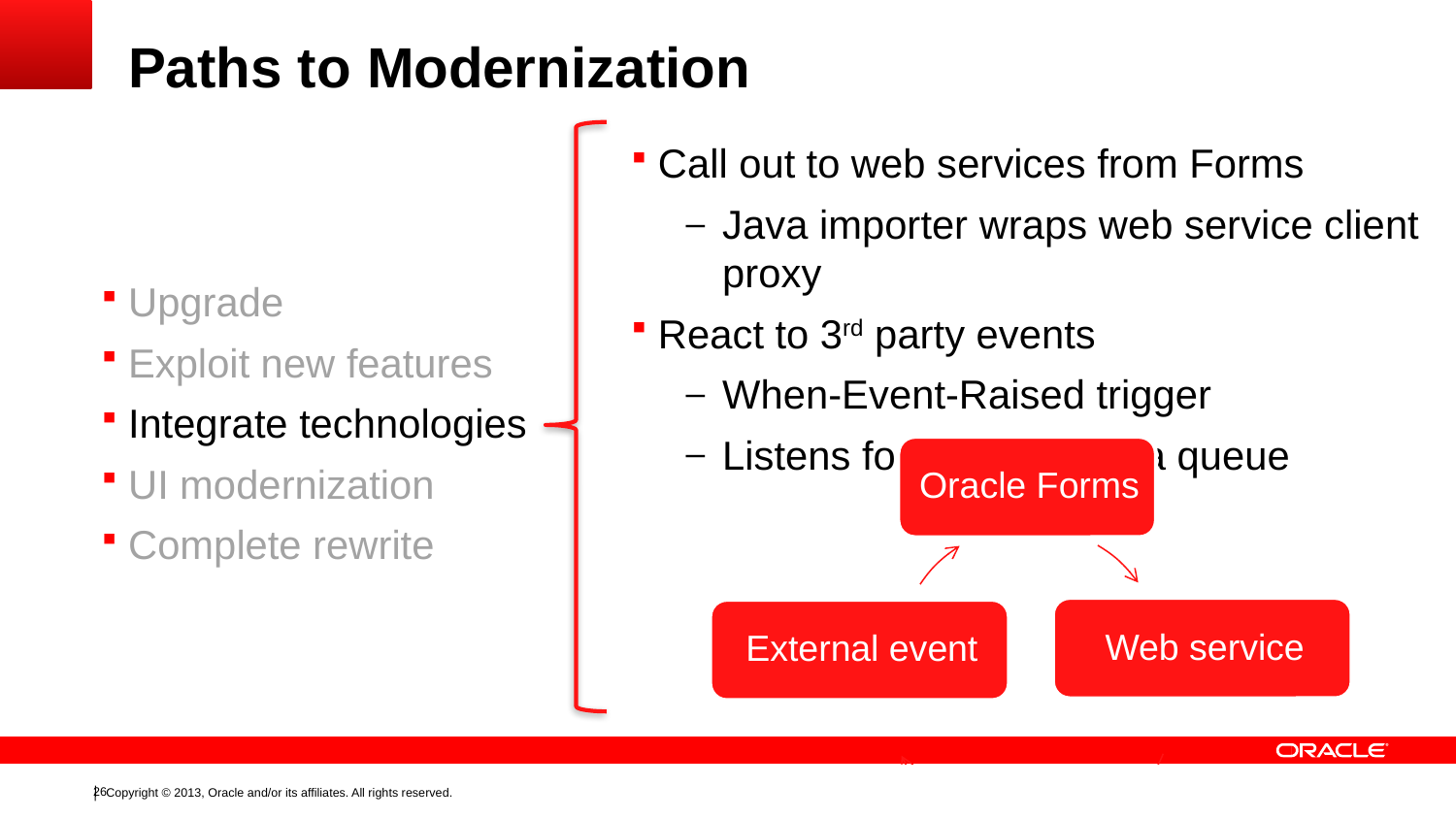

# Paths to Modernization

Call out to web services from Forms
Java importer wraps web service client proxy
React to 3rd party events
When-Event-Raised trigger
Listens for events from a queue
Upgrade
Exploit new features
Integrate technologies
UI modernization
Complete rewrite

Oracle Forms
Web service
External event